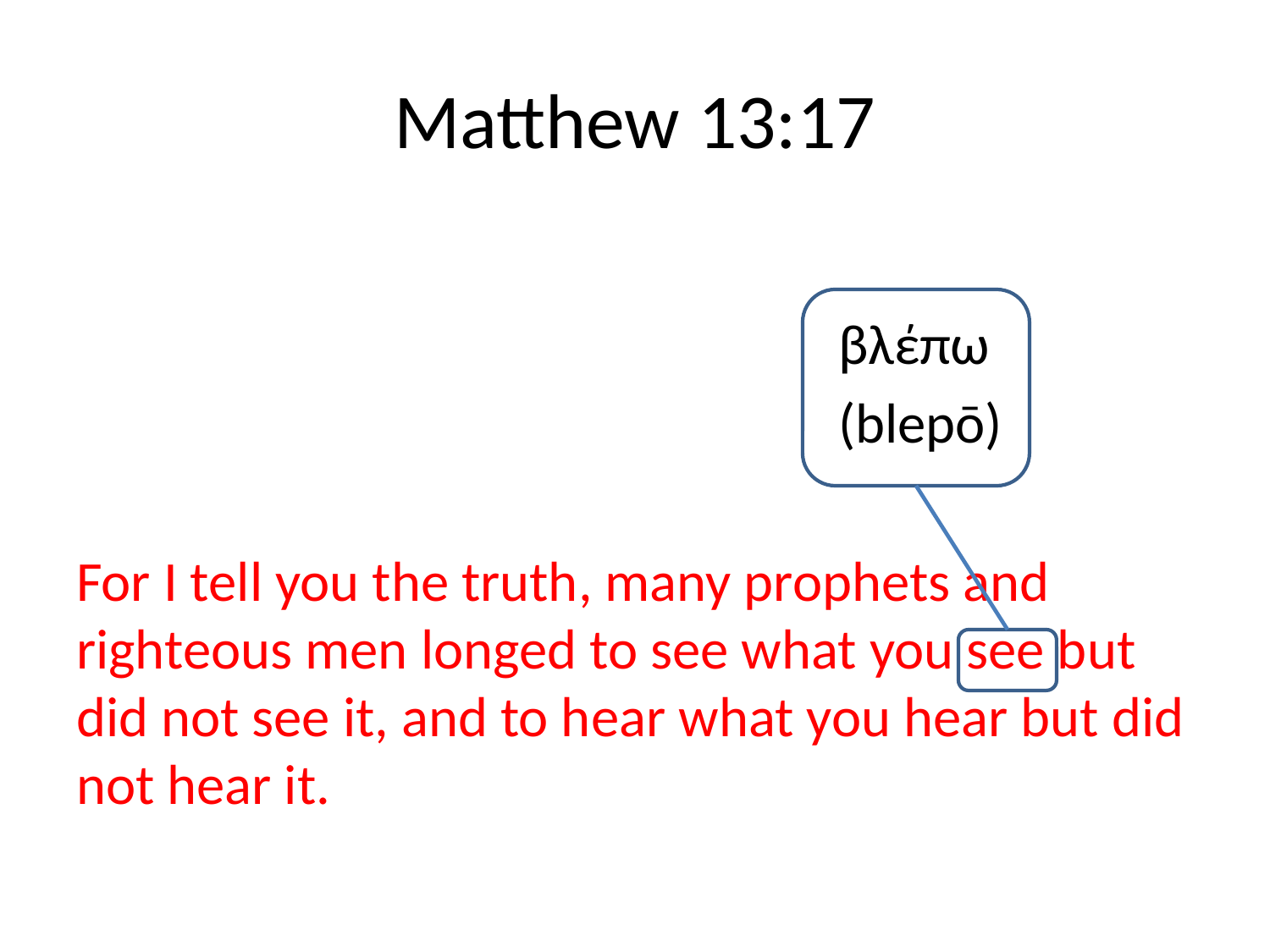

# Matthew 13:17

						βλέπω
						(blepō)

For I tell you the truth, many prophets and righteous men longed to see what you see but did not see it, and to hear what you hear but did not hear it.